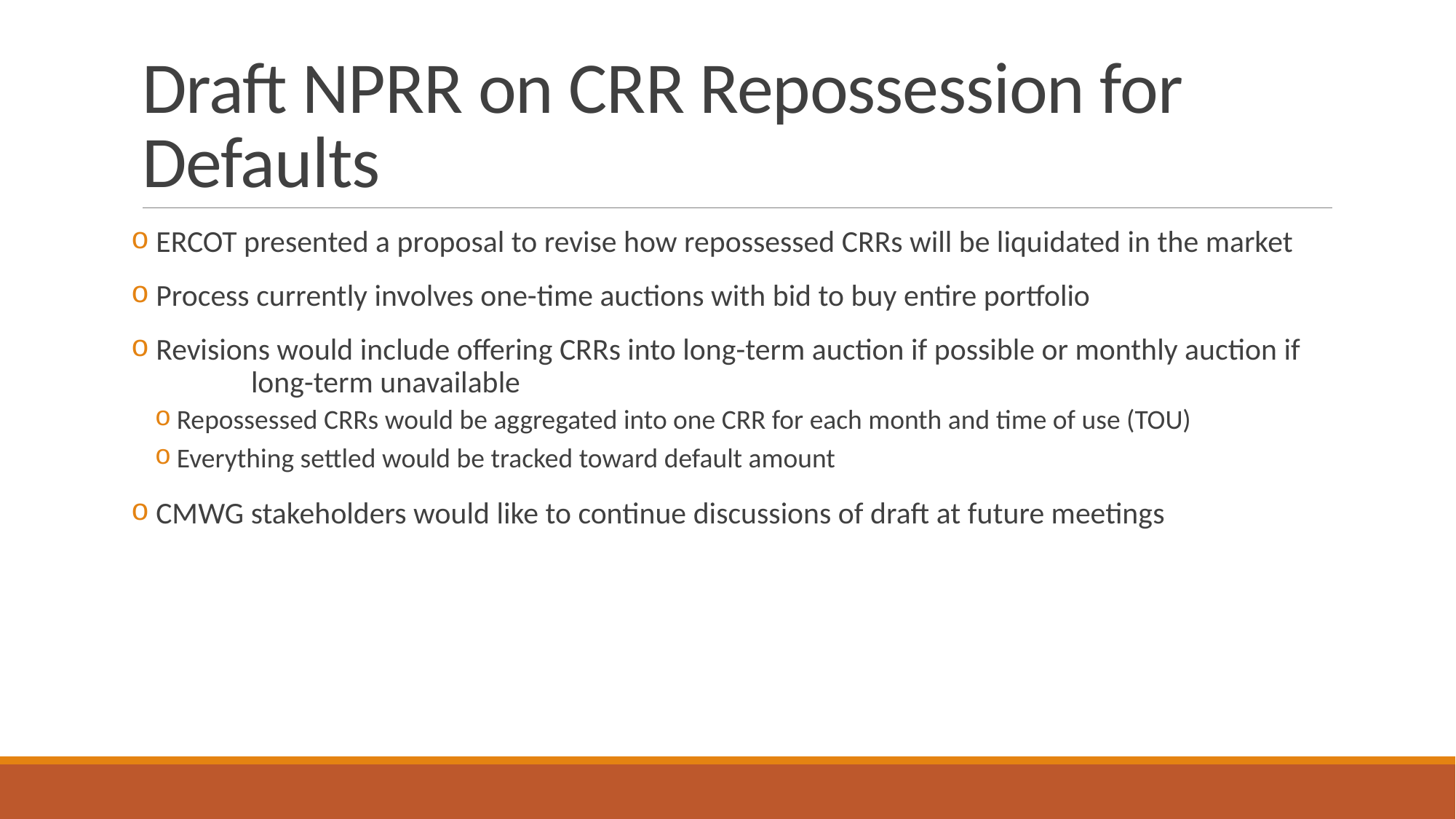

# Draft NPRR on CRR Repossession for Defaults
 ERCOT presented a proposal to revise how repossessed CRRs will be liquidated in the market
 Process currently involves one-time auctions with bid to buy entire portfolio
 Revisions would include offering CRRs into long-term auction if possible or monthly auction if   	long-term unavailable
Repossessed CRRs would be aggregated into one CRR for each month and time of use (TOU)
Everything settled would be tracked toward default amount
 CMWG stakeholders would like to continue discussions of draft at future meetings